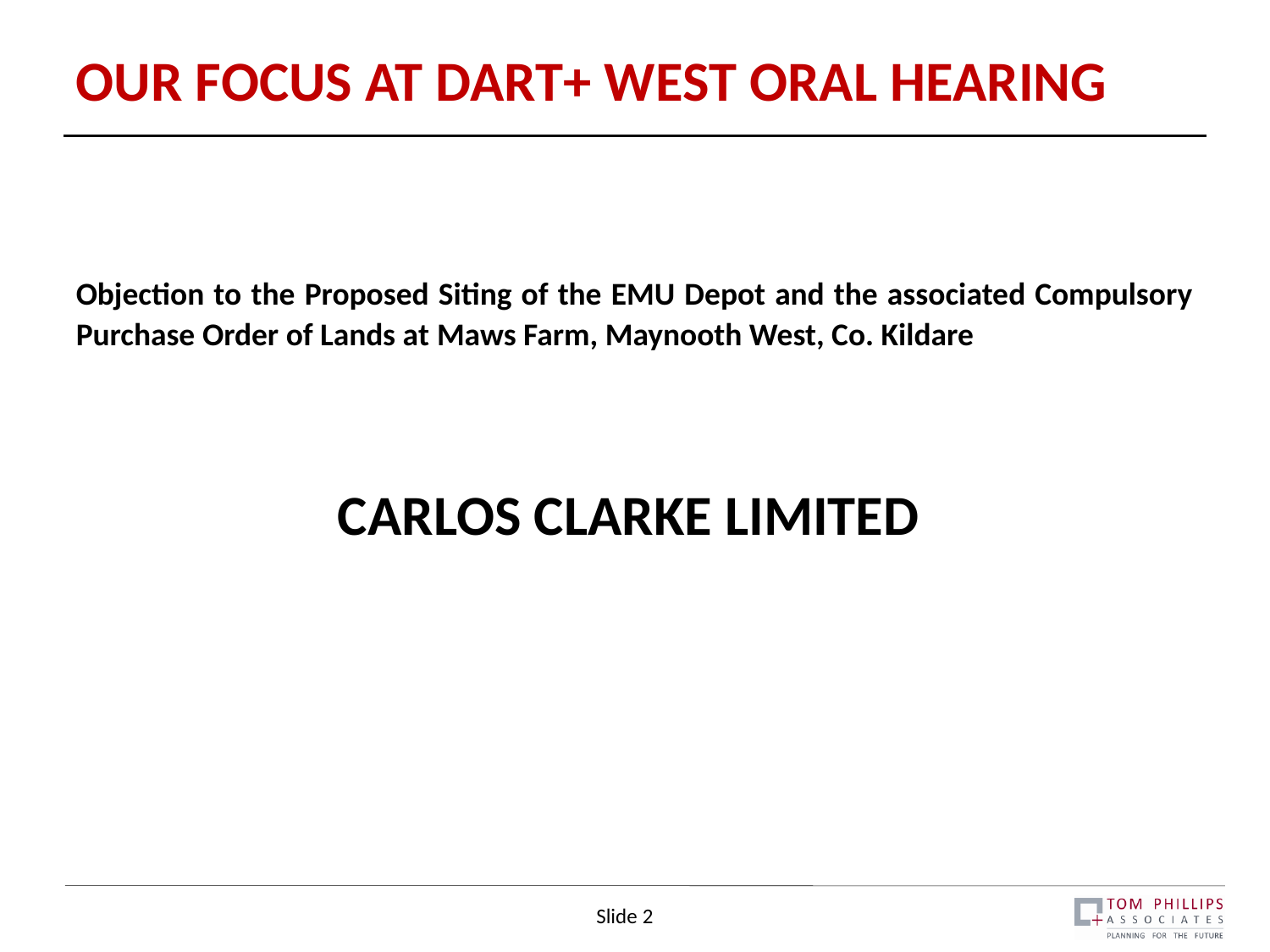

# OUR FOCUS AT DART+ WEST ORAL HEARING

Objection to the Proposed Siting of the EMU Depot and the associated Compulsory Purchase Order of Lands at Maws Farm, Maynooth West, Co. Kildare

CARLOS CLARKE LIMITED